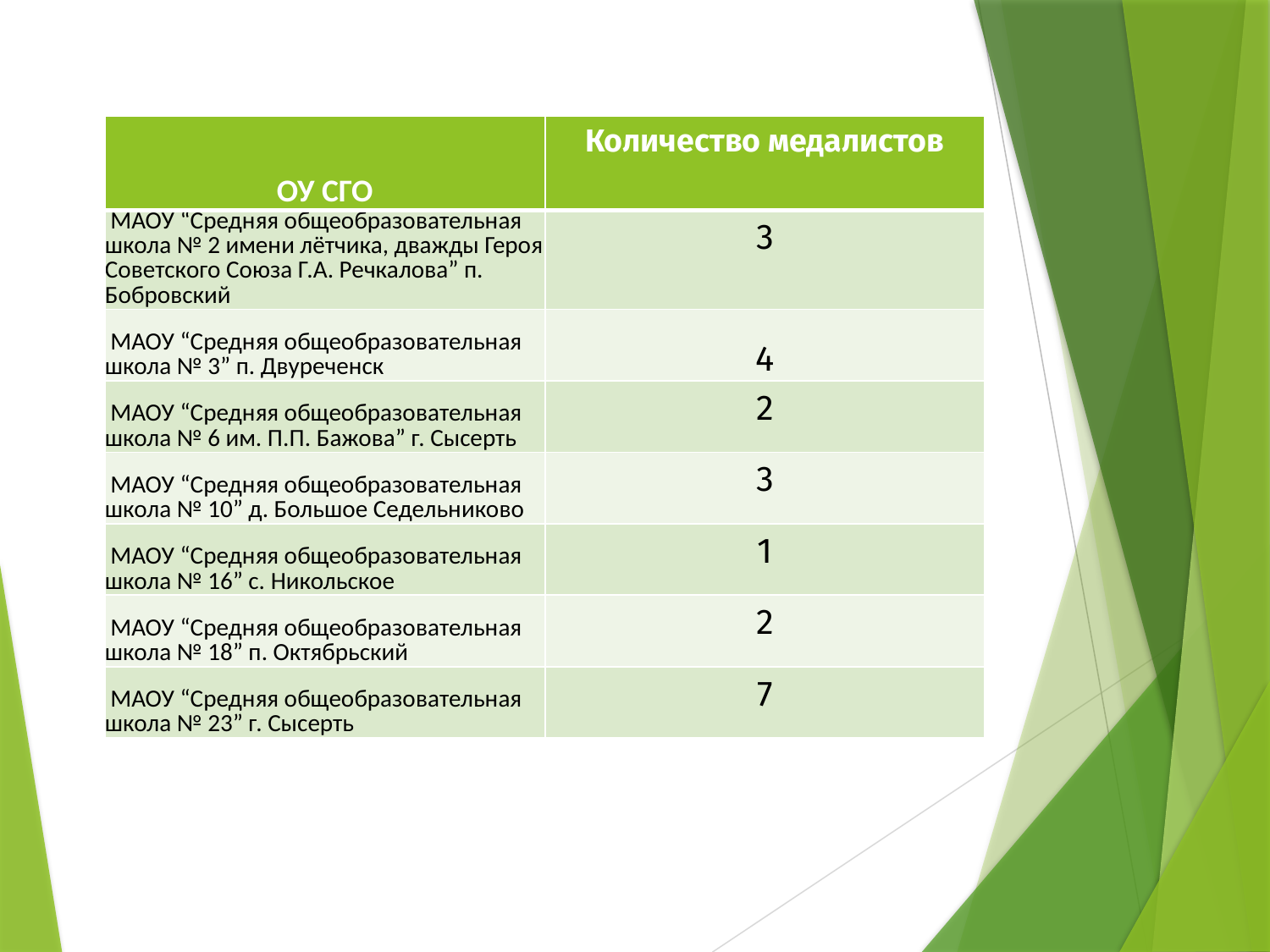

| ОУ СГО | Количество медалистов |
| --- | --- |
| МАОУ “Средняя общеобразовательная школа № 2 имени лётчика, дважды Героя Советского Союза Г.А. Речкалова” п. Бобровский | 3 |
| МАОУ “Средняя общеобразовательная школа № 3” п. Двуреченск | 4 |
| МАОУ “Средняя общеобразовательная школа № 6 им. П.П. Бажова” г. Сысерть | 2 |
| МАОУ “Средняя общеобразовательная школа № 10” д. Большое Седельниково | 3 |
| МАОУ “Средняя общеобразовательная школа № 16” с. Никольское | 1 |
| МАОУ “Средняя общеобразовательная школа № 18” п. Октябрьский | 2 |
| МАОУ “Средняя общеобразовательная школа № 23” г. Сысерть | 7 |